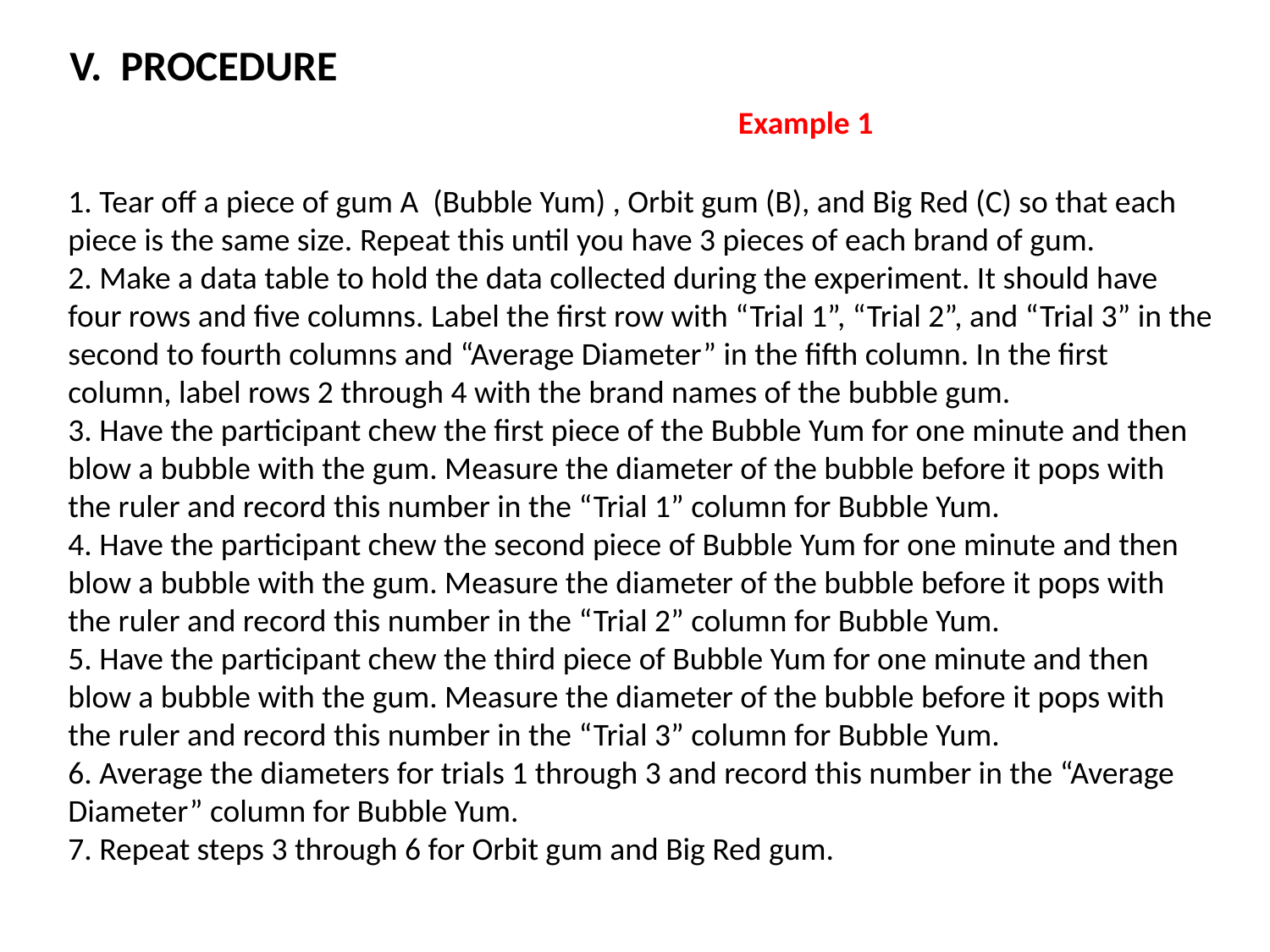

V.  PROCEDURE
Example 1
1. Tear off a piece of gum A  (Bubble Yum) , Orbit gum (B), and Big Red (C) so that each piece is the same size. Repeat this until you have 3 pieces of each brand of gum.
2. Make a data table to hold the data collected during the experiment. It should have four rows and five columns. Label the first row with “Trial 1”, “Trial 2”, and “Trial 3” in the second to fourth columns and “Average Diameter” in the fifth column. In the first column, label rows 2 through 4 with the brand names of the bubble gum.
3. Have the participant chew the first piece of the Bubble Yum for one minute and then blow a bubble with the gum. Measure the diameter of the bubble before it pops with the ruler and record this number in the “Trial 1” column for Bubble Yum.
4. Have the participant chew the second piece of Bubble Yum for one minute and then blow a bubble with the gum. Measure the diameter of the bubble before it pops with the ruler and record this number in the “Trial 2” column for Bubble Yum.
5. Have the participant chew the third piece of Bubble Yum for one minute and then blow a bubble with the gum. Measure the diameter of the bubble before it pops with the ruler and record this number in the “Trial 3” column for Bubble Yum.
6. Average the diameters for trials 1 through 3 and record this number in the “Average Diameter” column for Bubble Yum.
7. Repeat steps 3 through 6 for Orbit gum and Big Red gum.